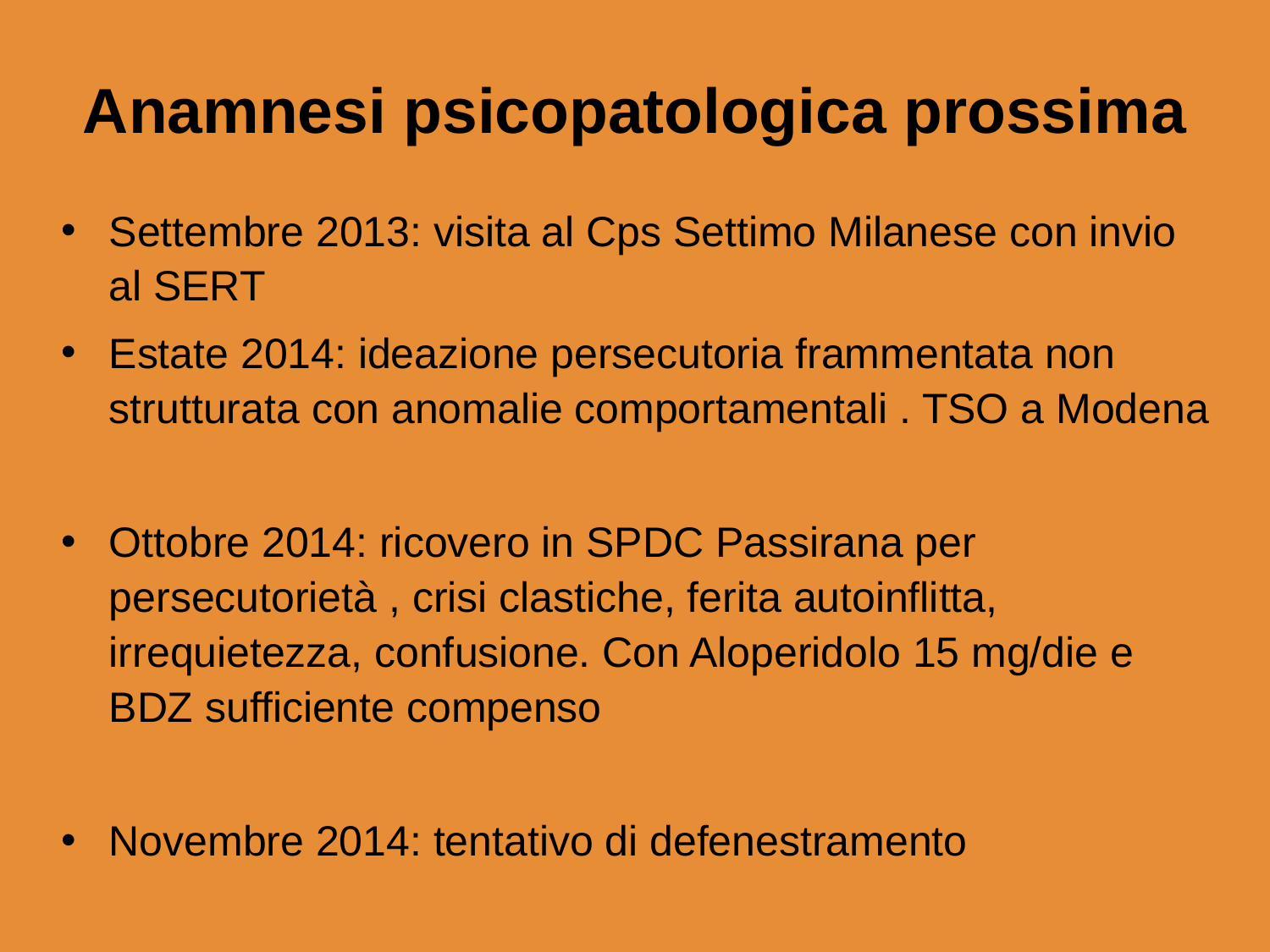

# Anamnesi psicopatologica prossima
Settembre 2013: visita al Cps Settimo Milanese con invio al SERT
Estate 2014: ideazione persecutoria frammentata non strutturata con anomalie comportamentali . TSO a Modena

Ottobre 2014: ricovero in SPDC Passirana per persecutorietà , crisi clastiche, ferita autoinflitta, irrequietezza, confusione. Con Aloperidolo 15 mg/die e BDZ sufficiente compenso

Novembre 2014: tentativo di defenestramento